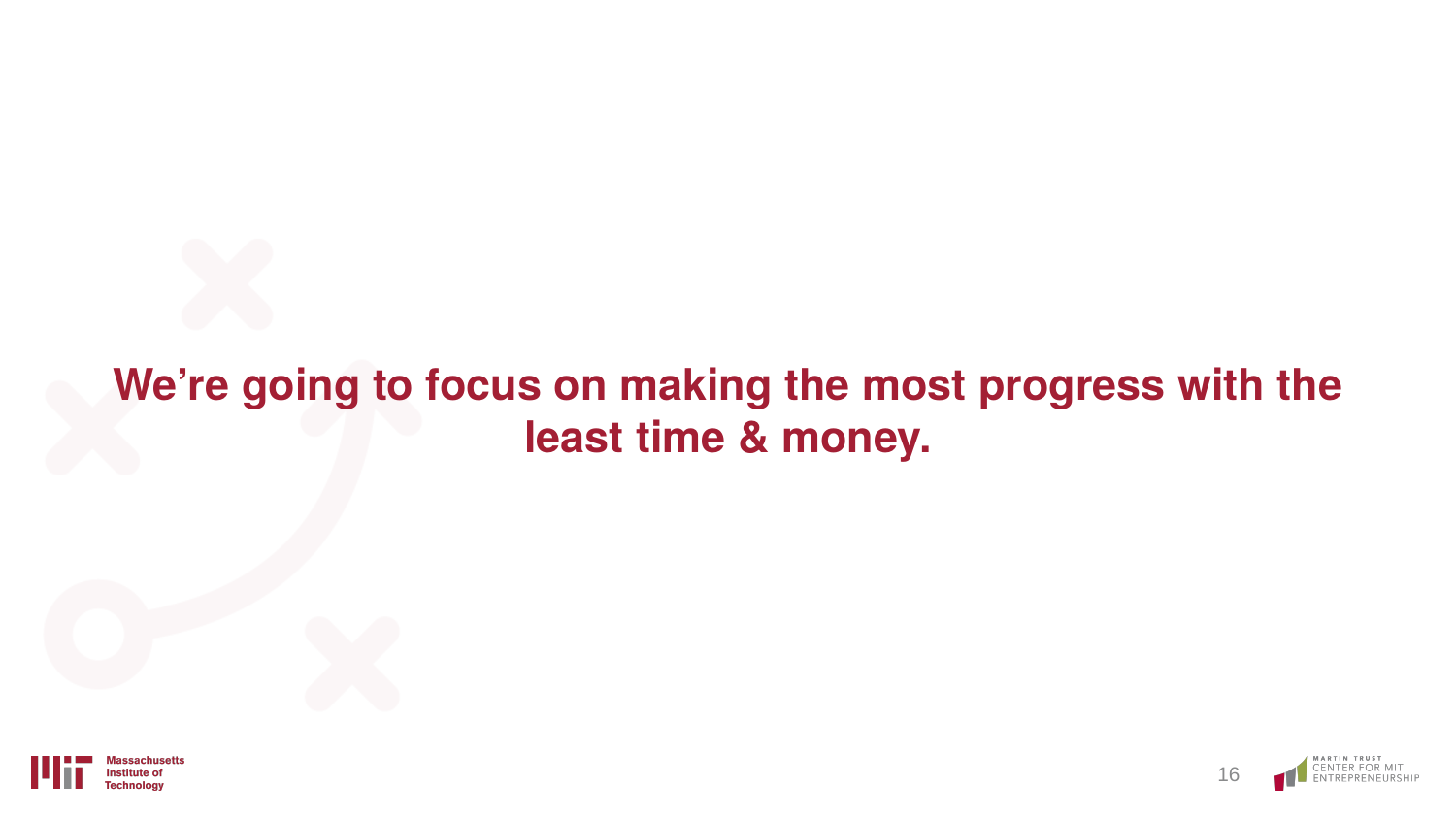

# We’re going to focus on making the most progress with the least time & money.
16